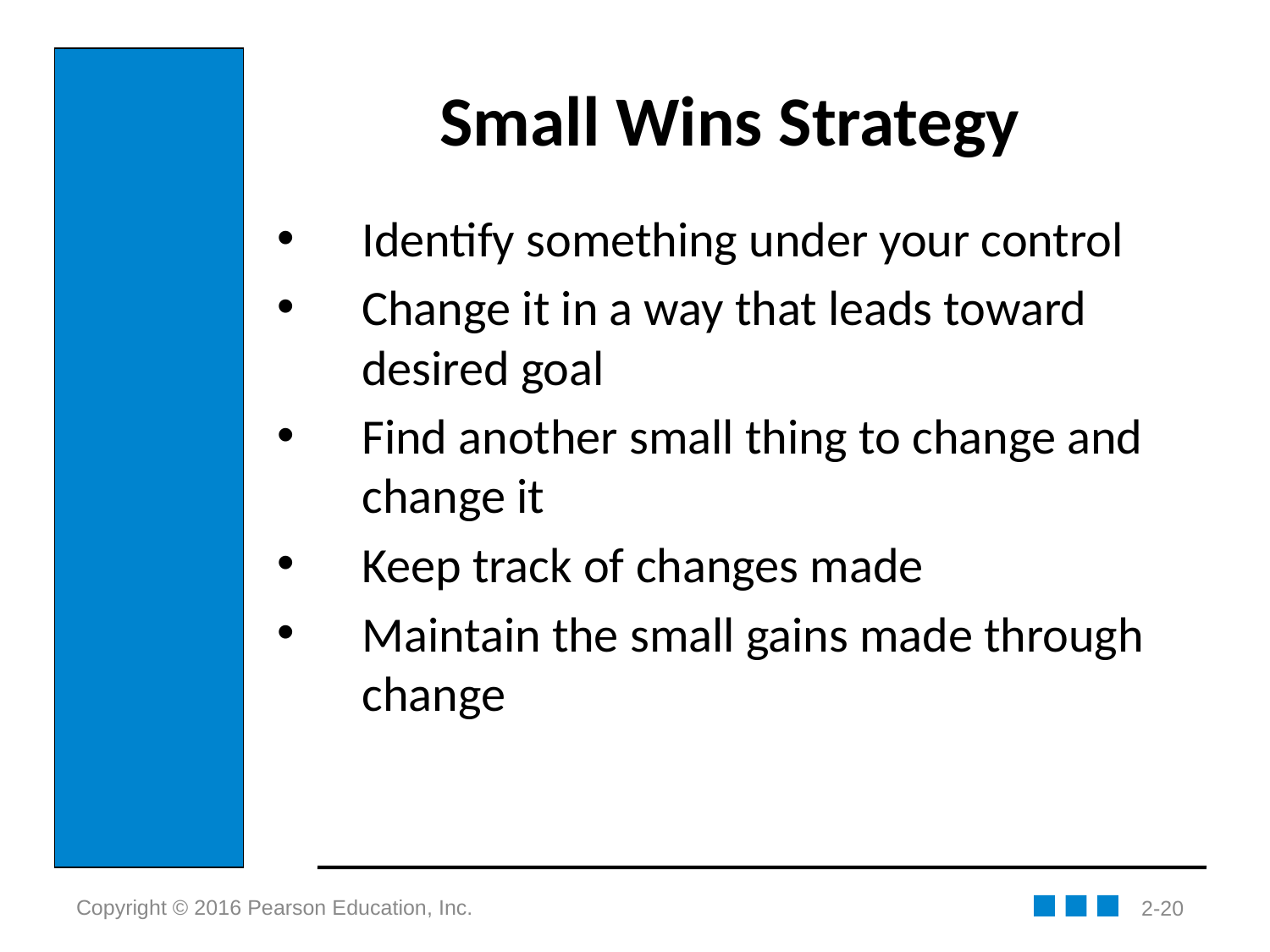

# Small Wins Strategy

Identify something under your control
Change it in a way that leads toward desired goal
Find another small thing to change and change it
Keep track of changes made
Maintain the small gains made through change

2-20
Copyright © 2016 Pearson Education, Inc.